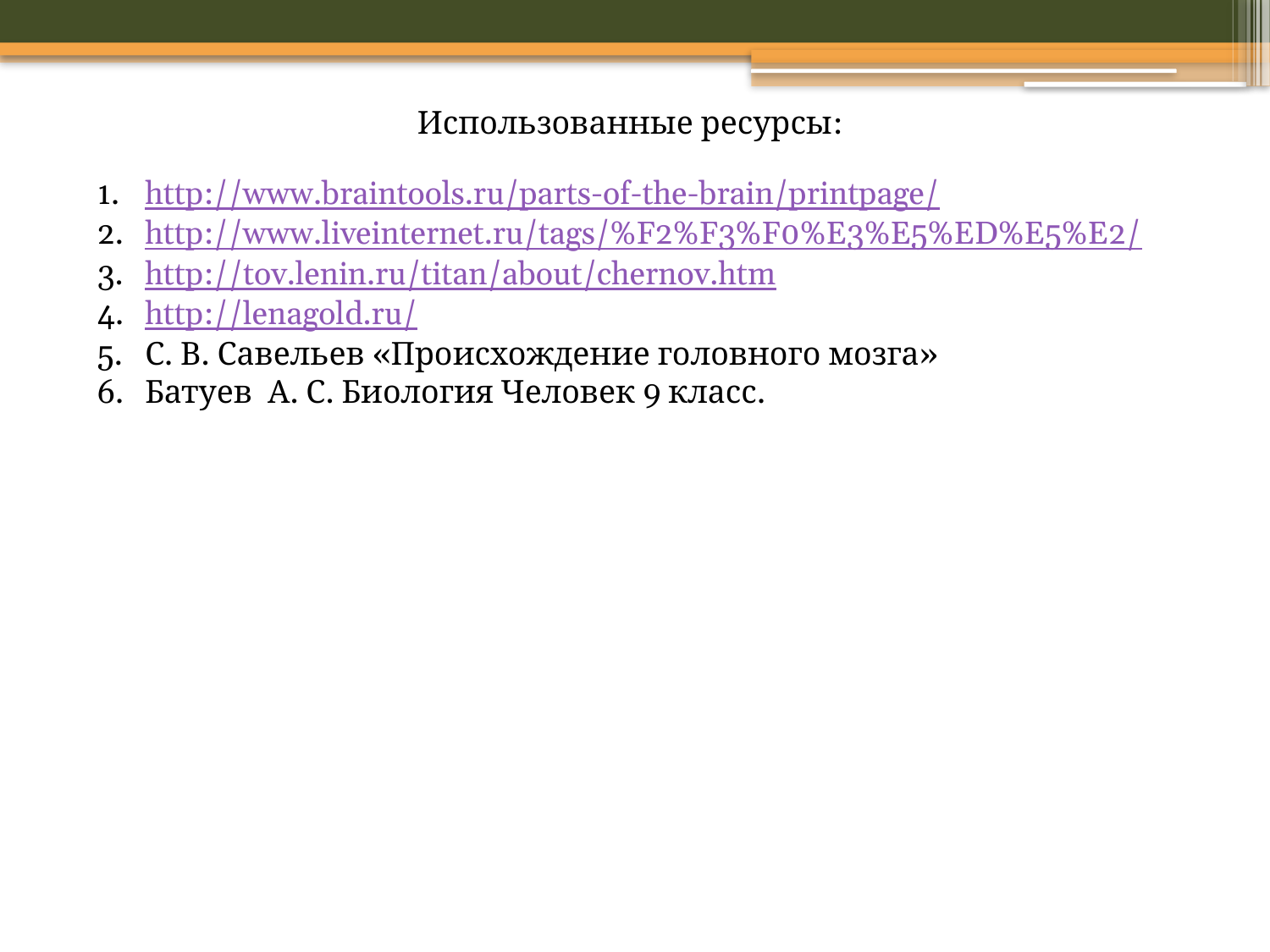

Использованные ресурсы:

http://www.braintools.ru/parts-of-the-brain/printpage/
http://www.liveinternet.ru/tags/%F2%F3%F0%E3%E5%ED%E5%E2/
http://tov.lenin.ru/titan/about/chernov.htm
http://lenagold.ru/
С. В. Савельев «Происхождение головного мозга»
Батуев  А. С. Биология Человек 9 класс.